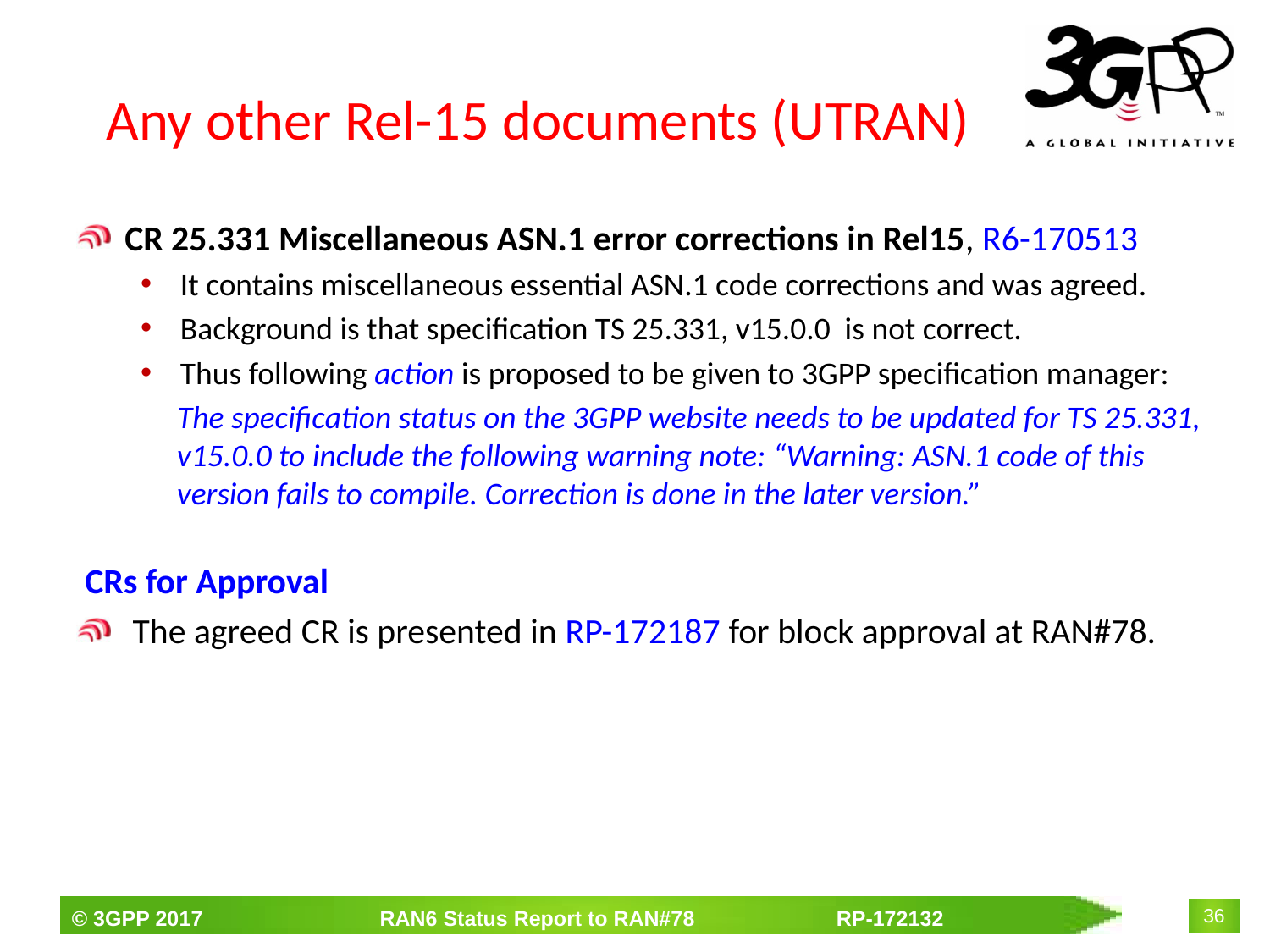

# Any other Rel-15 documents (UTRAN)
CR 25.331 Miscellaneous ASN.1 error corrections in Rel15, R6-170513
It contains miscellaneous essential ASN.1 code corrections and was agreed.
Background is that specification TS 25.331, v15.0.0  is not correct.
Thus following action is proposed to be given to 3GPP specification manager:
The specification status on the 3GPP website needs to be updated for TS 25.331, v15.0.0 to include the following warning note: “Warning: ASN.1 code of this version fails to compile. Correction is done in the later version.”

CRs for Approval
 The agreed CR is presented in RP-172187 for block approval at RAN#78.